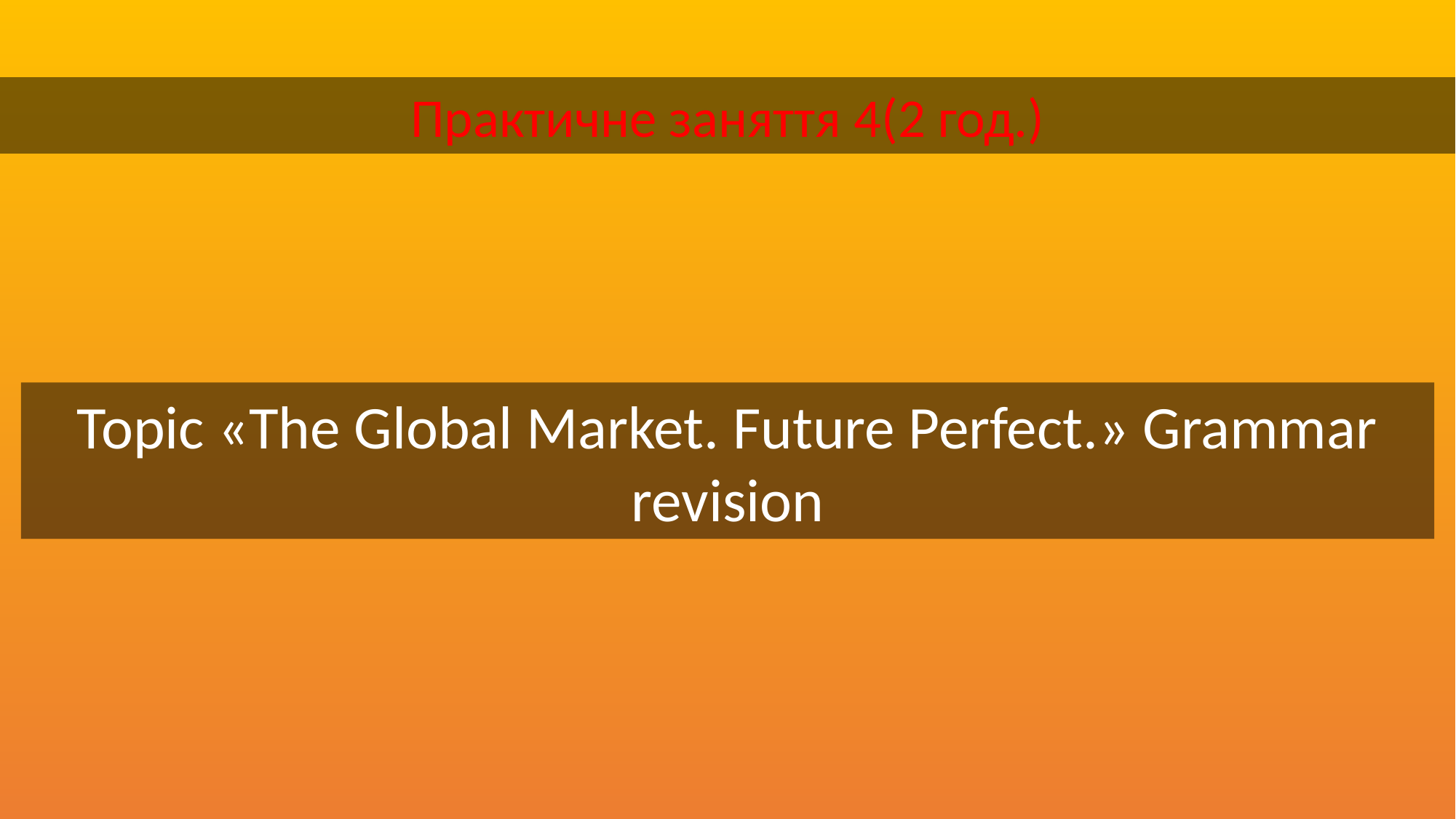

Практичне заняття 4(2 год.)
Topic «The Global Market. Future Perfect.» Grammar revision